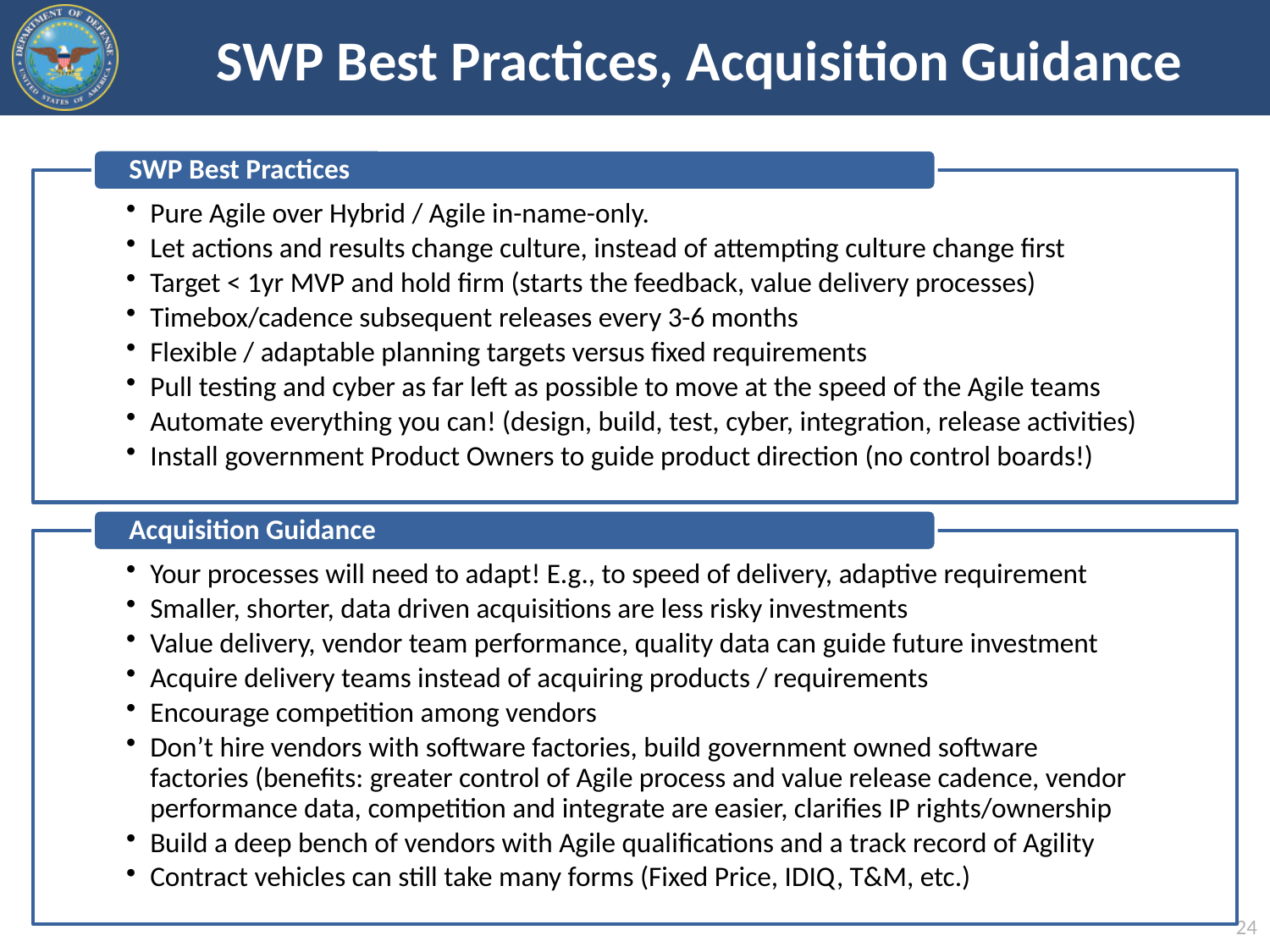

# SWP Best Practices, Acquisition Guidance
Pure Agile over Hybrid / Agile in-name-only.
Let actions and results change culture, instead of attempting culture change first
Target < 1yr MVP and hold firm (starts the feedback, value delivery processes)
Timebox/cadence subsequent releases every 3-6 months
Flexible / adaptable planning targets versus fixed requirements
Pull testing and cyber as far left as possible to move at the speed of the Agile teams
Automate everything you can! (design, build, test, cyber, integration, release activities)
Install government Product Owners to guide product direction (no control boards!)
SWP Best Practices
Your processes will need to adapt! E.g., to speed of delivery, adaptive requirement
Smaller, shorter, data driven acquisitions are less risky investments
Value delivery, vendor team performance, quality data can guide future investment
Acquire delivery teams instead of acquiring products / requirements
Encourage competition among vendors
Don’t hire vendors with software factories, build government owned software factories (benefits: greater control of Agile process and value release cadence, vendor performance data, competition and integrate are easier, clarifies IP rights/ownership
Build a deep bench of vendors with Agile qualifications and a track record of Agility
Contract vehicles can still take many forms (Fixed Price, IDIQ, T&M, etc.)
Acquisition Guidance
24